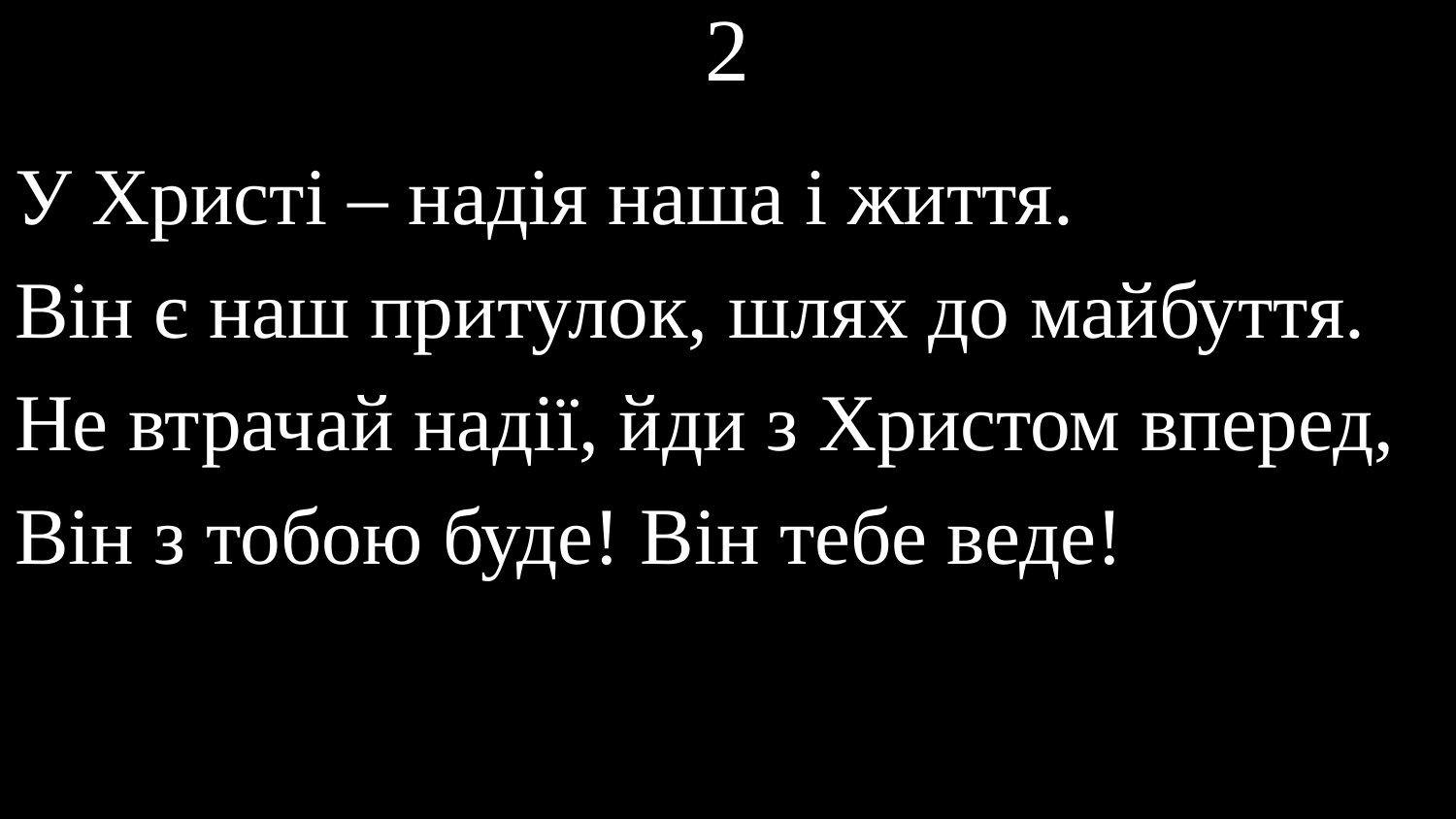

# 2
У Христі – надія наша і життя.
Він є наш притулок, шлях до майбуття.
Не втрачай надії, йди з Христом вперед,
Він з тобою буде! Він тебе веде!